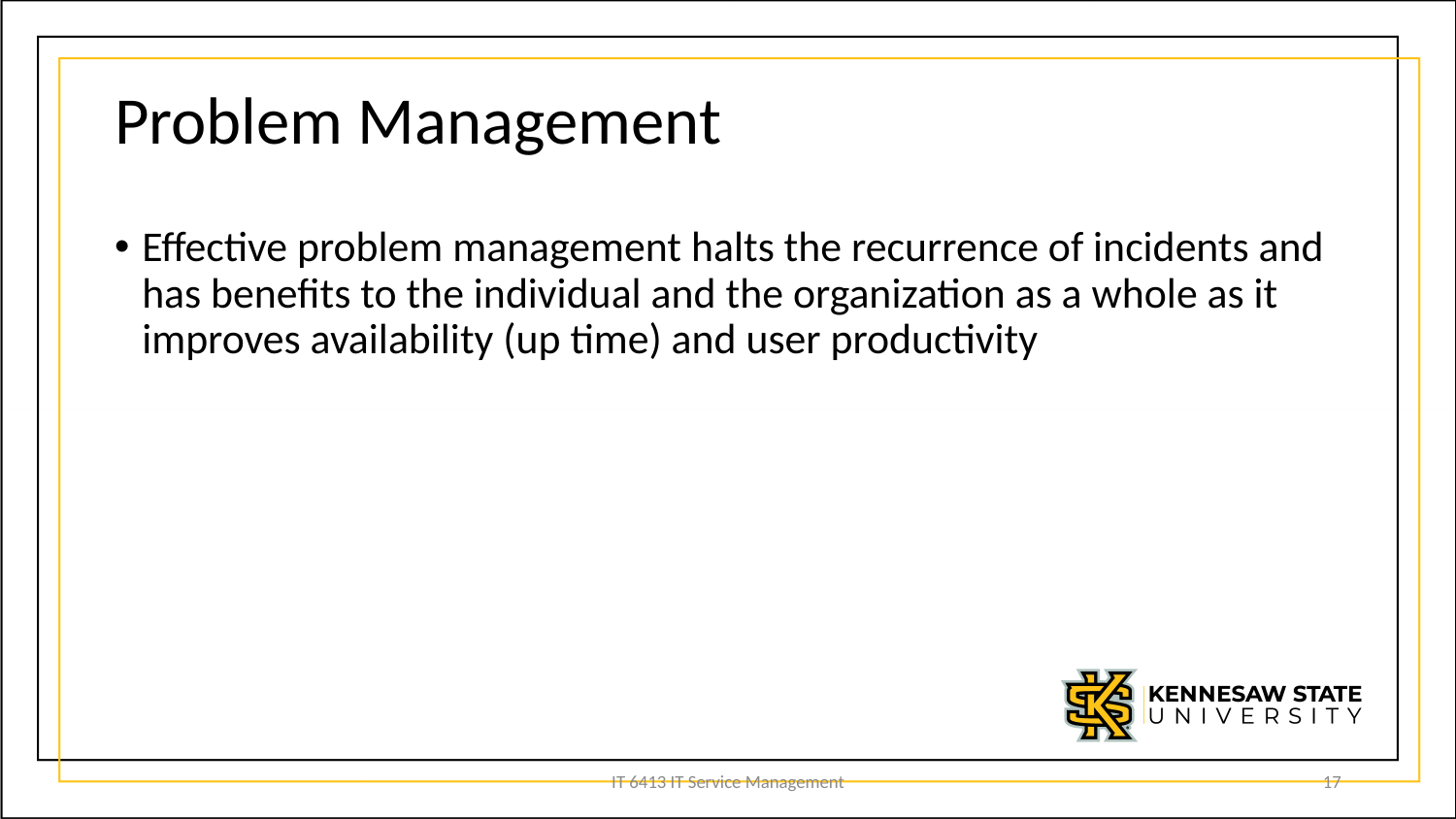

# Problem Management
Effective problem management halts the recurrence of incidents and has benefits to the individual and the organization as a whole as it improves availability (up time) and user productivity
IT 6413 IT Service Management
17